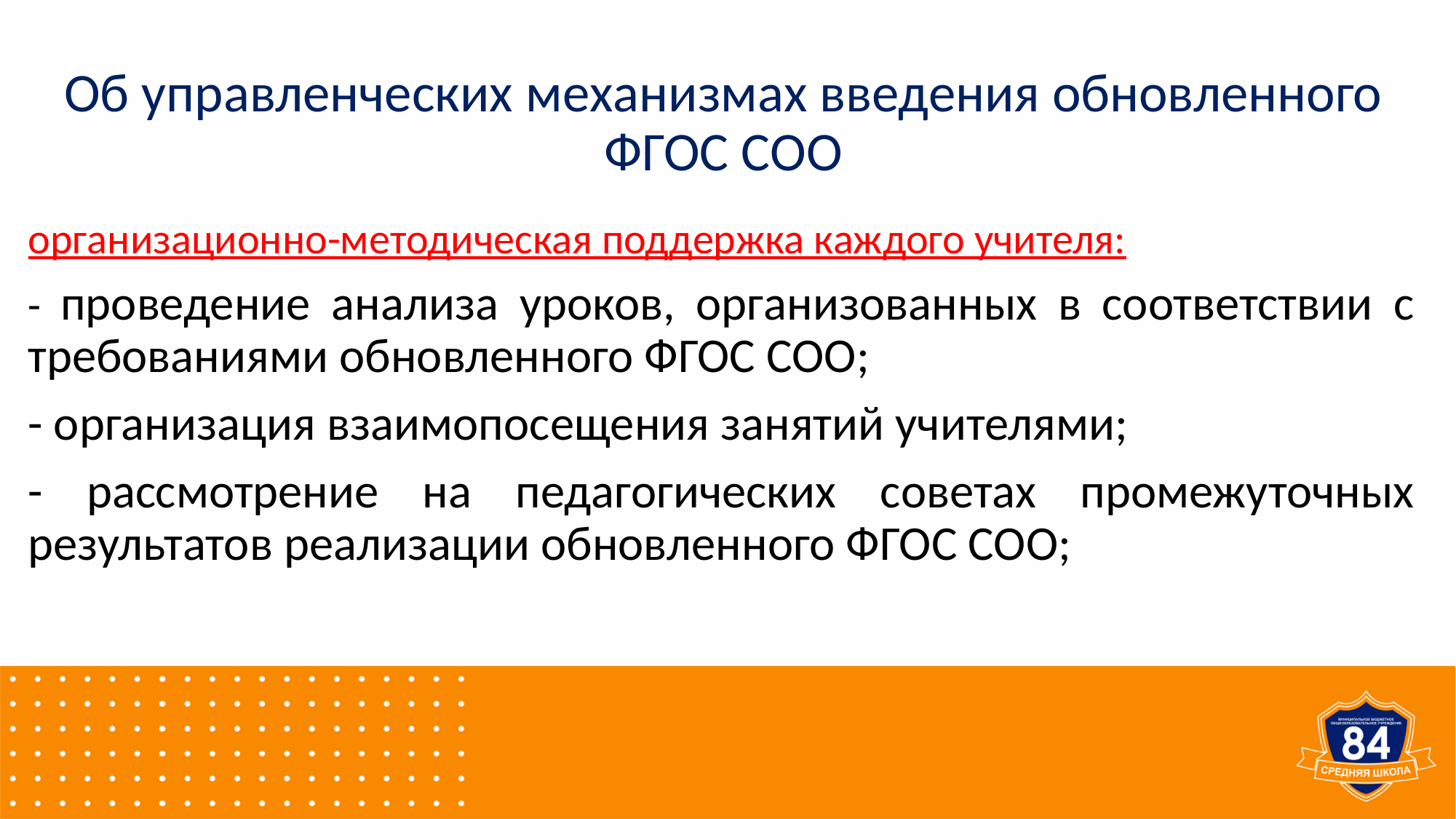

# Об управленческих механизмах введения обновленного ФГОС СОО
организационно-методическая поддержка каждого учителя:
- проведение анализа уроков, организованных в соответствии с требованиями обновленного ФГОС СОО;
- организация взаимопосещения занятий учителями;
- рассмотрение на педагогических советах промежуточных результатов реализации обновленного ФГОС СОО;